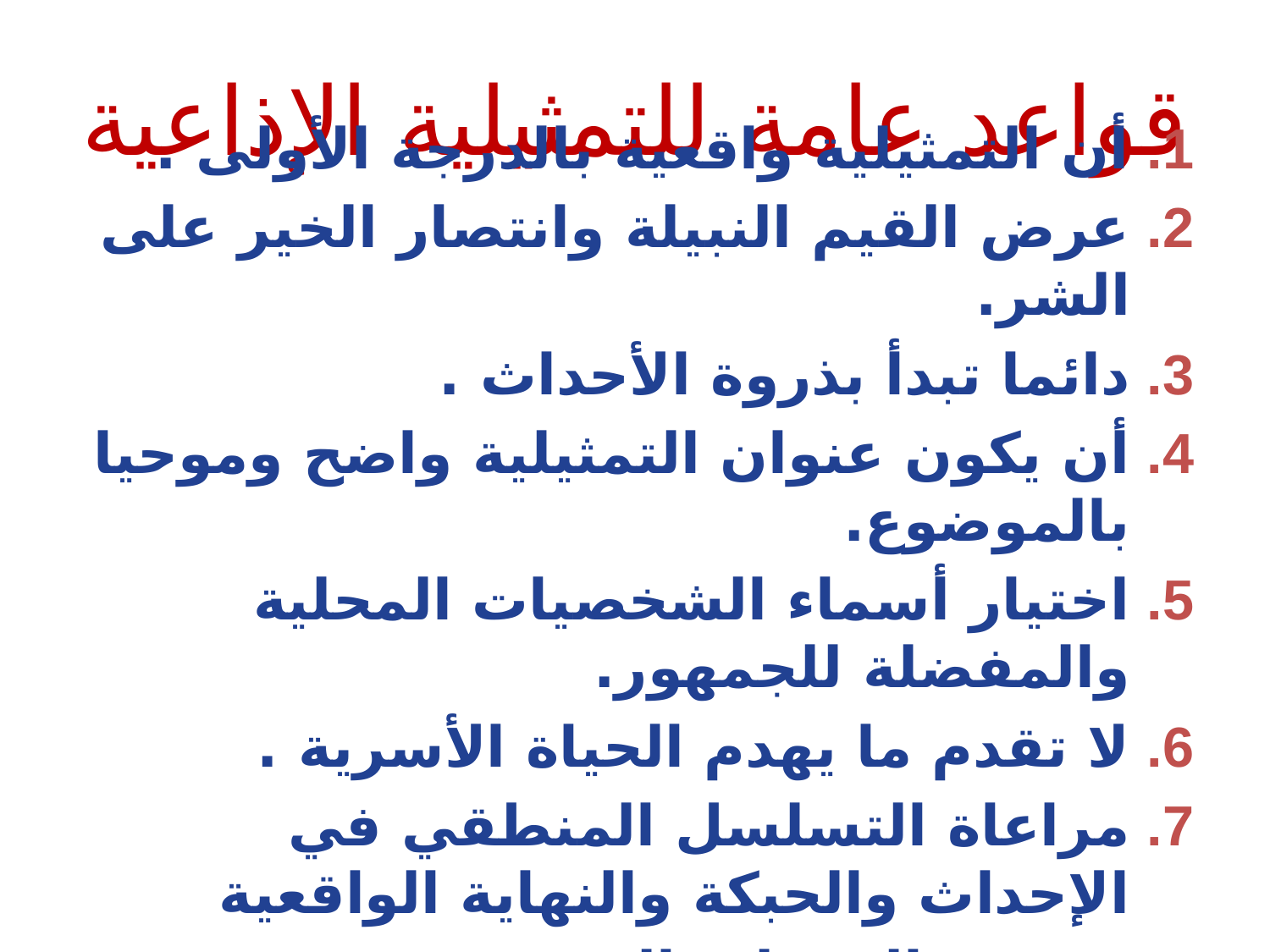

# قواعد عامة للتمثيلية الإذاعية
أن التمثيلية واقعية بالدرجة الأولى .
عرض القيم النبيلة وانتصار الخير على الشر.
دائما تبدأ بذروة الأحداث .
أن يكون عنوان التمثيلية واضح وموحيا بالموضوع.
اختيار أسماء الشخصيات المحلية والمفضلة للجمهور.
لا تقدم ما يهدم الحياة الأسرية .
مراعاة التسلسل المنطقي في الإحداث والحبكة والنهاية الواقعية
تقسيم التمثيلية إلى مجموعة من المسامع وكل مسمع يؤدي للمسمع الذي يليه.
مراعاة الانتقال في الزمان والمكان بما يوفر الحرية والحركة وتصاعد الأحداث .